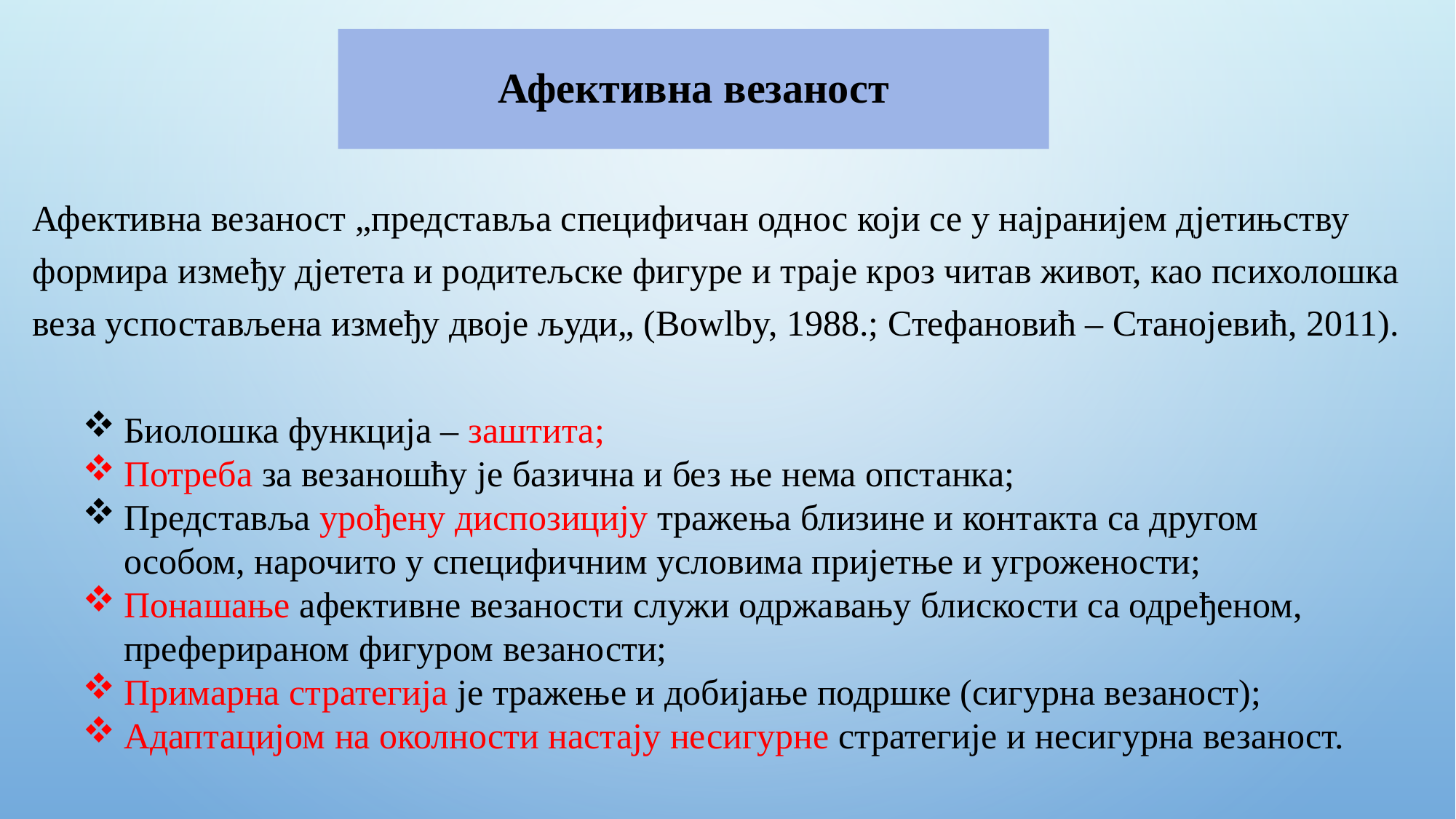

# Афективна везаност

Афективна везаност „представља специфичан однос који се у најранијем дјетињству формира између дјетета и родитељске фигуре и траје кроз читав живот, као психолошка веза успостављена између двоје људи„ (Bowlby, 1988.; Стефановић – Станојевић, 2011).
Биолошка функција – заштита;
Потреба за везаношћу је базична и без ње нема опстанка;
Представља урођену диспозицију тражења близине и контакта са другом особом, нарочито у специфичним условима пријетње и угрожености;
Понашање афективне везаности служи одржавању блискости са одређеном, преферираном фигуром везаности;
Примарна стратегија је тражење и добијање подршке (сигурна везаност);
Адаптацијом на околности настају несигурне стратегије и несигурна везаност.